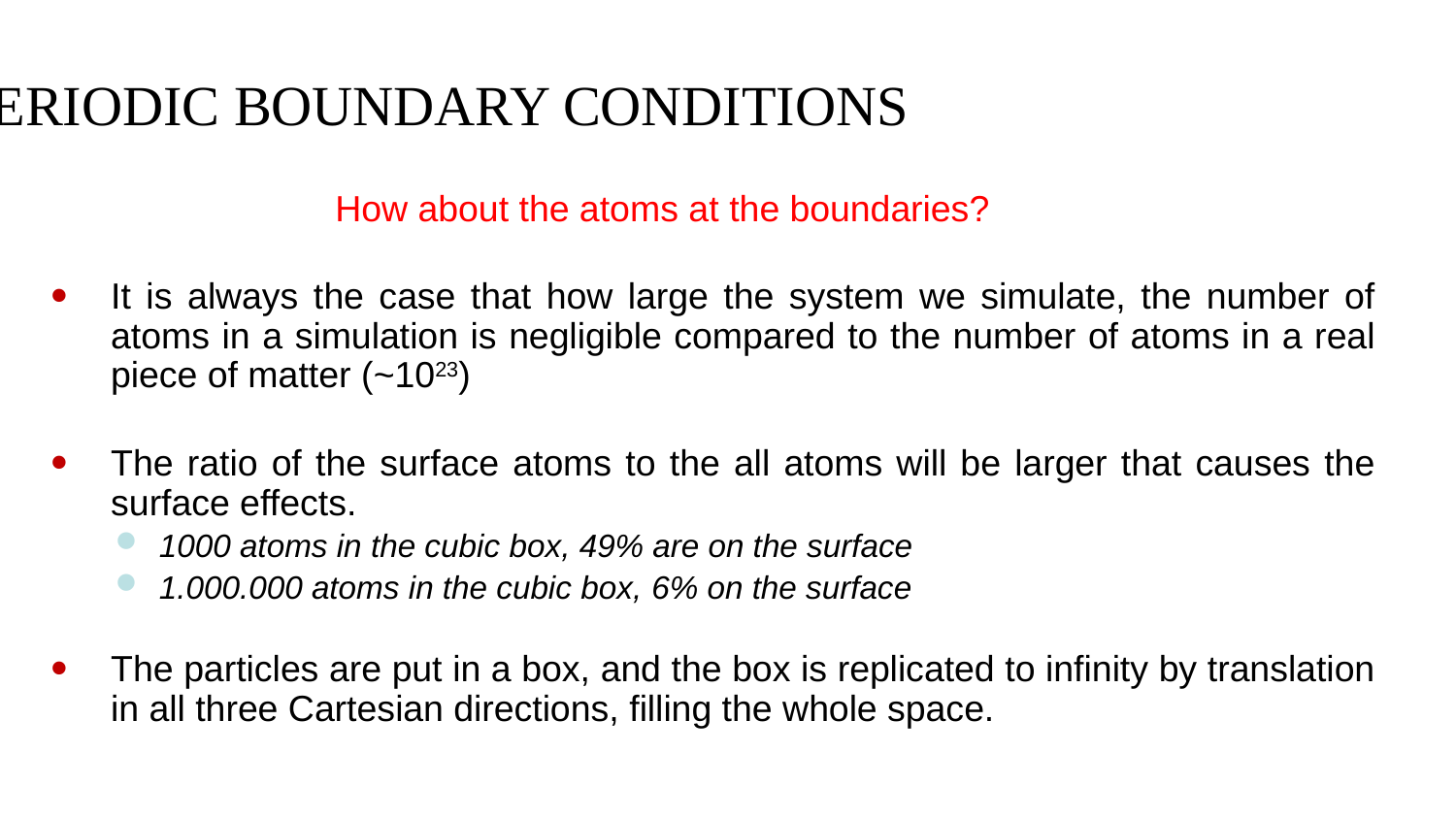

Periodic boundary conditions
		How about the atoms at the boundaries?

It is always the case that how large the system we simulate, the number of atoms in a simulation is negligible compared to the number of atoms in a real piece of matter (~1023)‏

The ratio of the surface atoms to the all atoms will be larger that causes the surface effects.
1000 atoms in the cubic box, 49% are on the surface
1.000.000 atoms in the cubic box, 6% on the surface

The particles are put in a box, and the box is replicated to infinity by translation in all three Cartesian directions, filling the whole space.